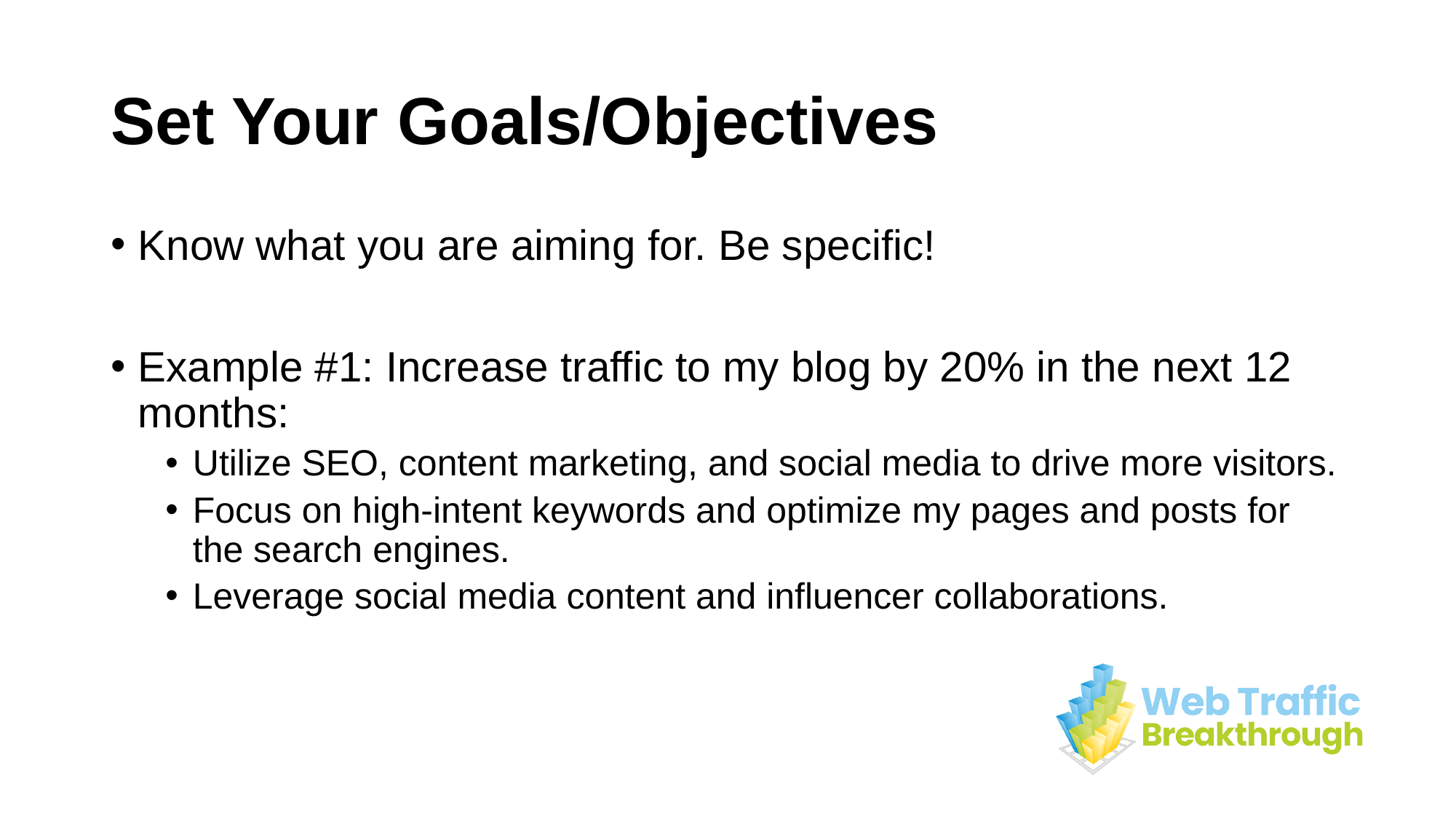

# Set Your Goals/Objectives
Know what you are aiming for. Be specific!

Example #1: Increase traffic to my blog by 20% in the next 12 months:
Utilize SEO, content marketing, and social media to drive more visitors.
Focus on high-intent keywords and optimize my pages and posts for the search engines.
Leverage social media content and influencer collaborations.